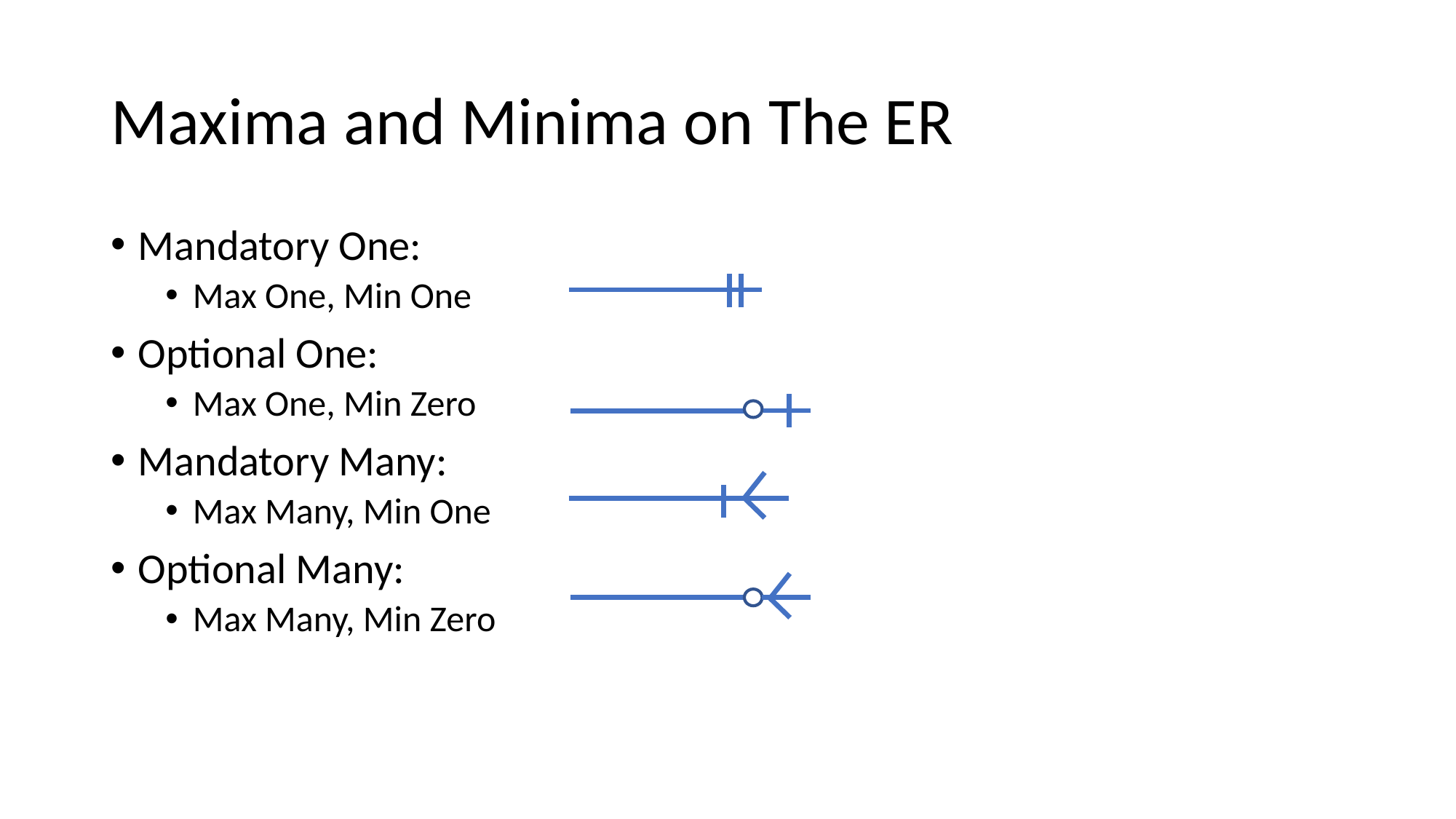

# Maxima and Minima on The ER
Mandatory One:
Max One, Min One
Optional One:
Max One, Min Zero
Mandatory Many:
Max Many, Min One
Optional Many:
Max Many, Min Zero